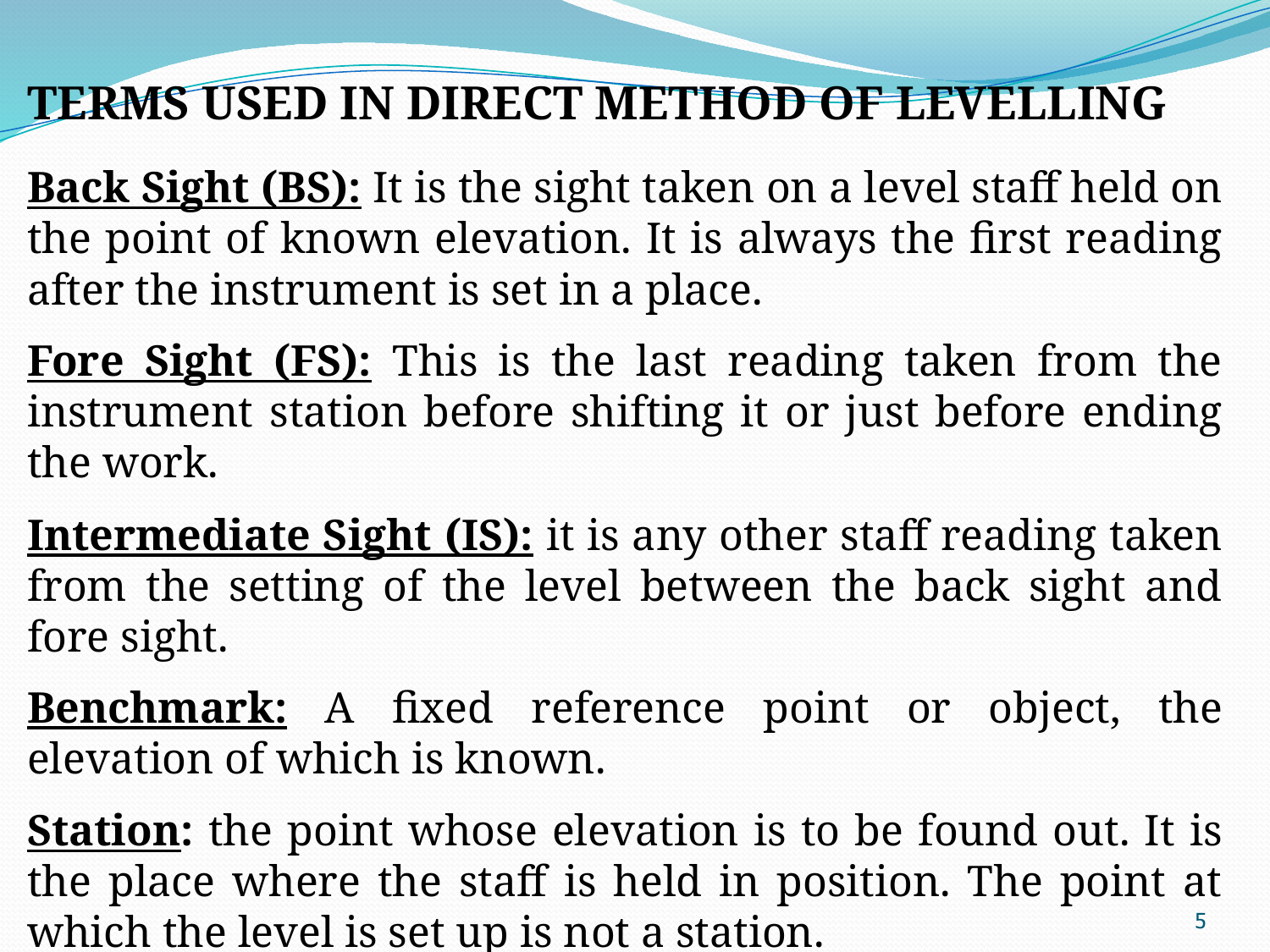

TERMS USED IN DIRECT METHOD OF LEVELLING
Back Sight (BS): It is the sight taken on a level staff held on the point of known elevation. It is always the first reading after the instrument is set in a place.
Fore Sight (FS): This is the last reading taken from the instrument station before shifting it or just before ending the work.
Intermediate Sight (IS): it is any other staff reading taken from the setting of the level between the back sight and fore sight.
Benchmark: A fixed reference point or object, the elevation of which is known.
Station: the point whose elevation is to be found out. It is the place where the staff is held in position. The point at which the level is set up is not a station.
5